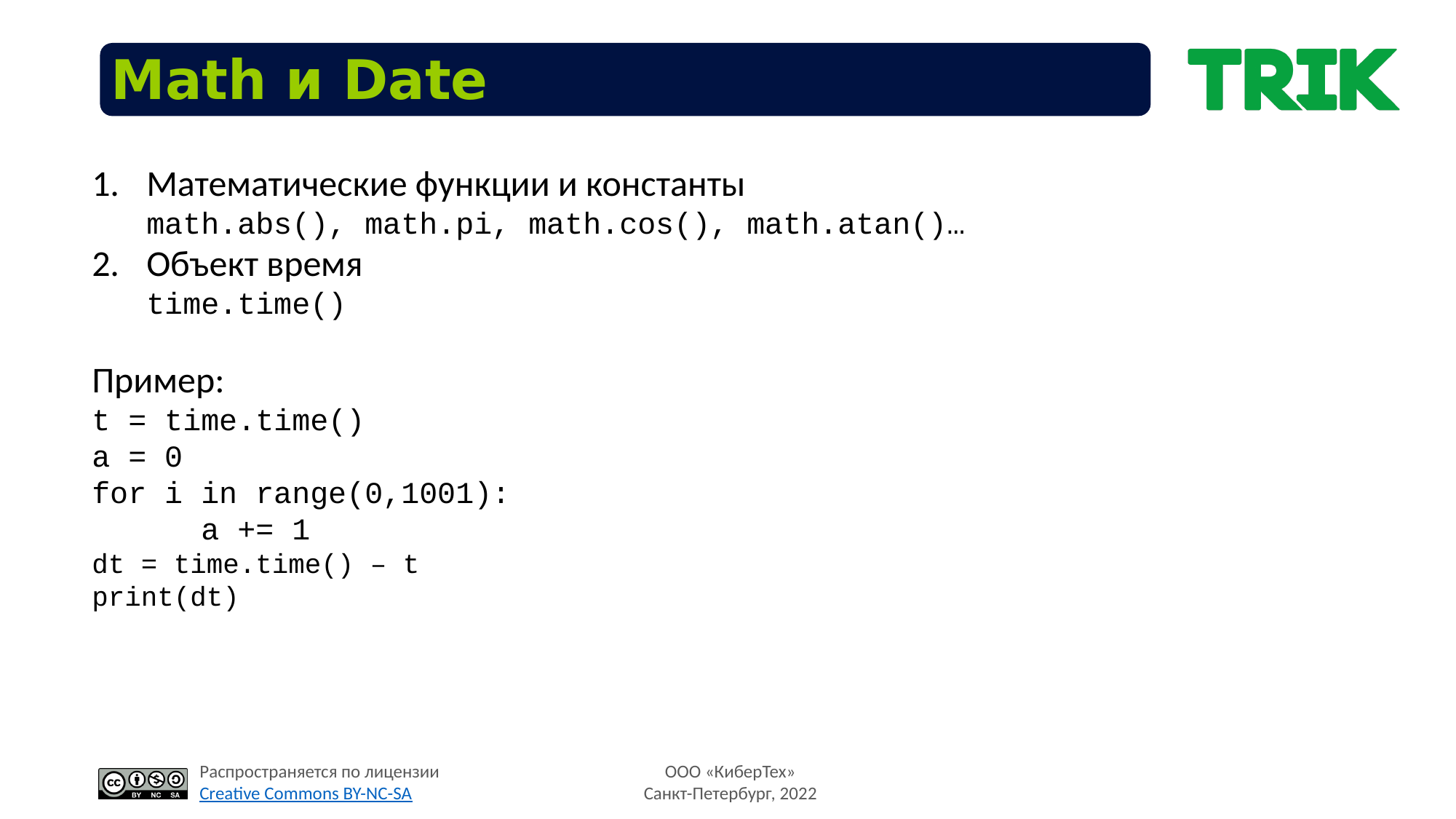

# Math и Date
Математические функции и константы
math.abs(), math.pi, math.cos(), math.atan()…
Объект время
time.time()

Пример:
t = time.time()
a = 0
for i in range(0,1001):
	a += 1
dt = time.time() – t
print(dt)